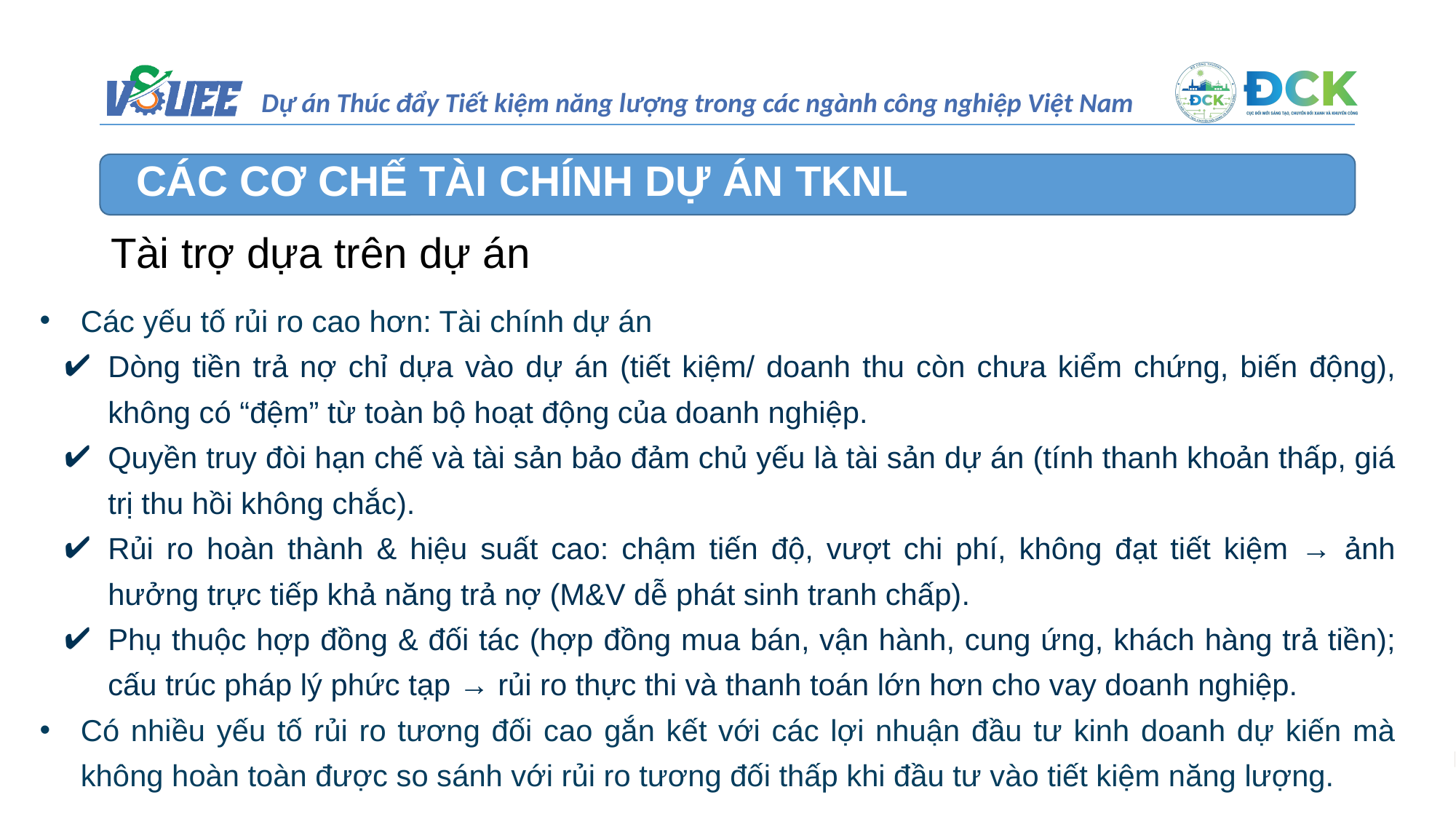

CÁC CƠ CHẾ TÀI CHÍNH DỰ ÁN TKNL
Tài trợ dựa trên dự án
Các yếu tố rủi ro cao hơn: Tài chính dự án
Dòng tiền trả nợ chỉ dựa vào dự án (tiết kiệm/ doanh thu còn chưa kiểm chứng, biến động), không có “đệm” từ toàn bộ hoạt động của doanh nghiệp.
Quyền truy đòi hạn chế và tài sản bảo đảm chủ yếu là tài sản dự án (tính thanh khoản thấp, giá trị thu hồi không chắc).
Rủi ro hoàn thành & hiệu suất cao: chậm tiến độ, vượt chi phí, không đạt tiết kiệm → ảnh hưởng trực tiếp khả năng trả nợ (M&V dễ phát sinh tranh chấp).
Phụ thuộc hợp đồng & đối tác (hợp đồng mua bán, vận hành, cung ứng, khách hàng trả tiền); cấu trúc pháp lý phức tạp → rủi ro thực thi và thanh toán lớn hơn cho vay doanh nghiệp.
Có nhiều yếu tố rủi ro tương đối cao gắn kết với các lợi nhuận đầu tư kinh doanh dự kiến mà không hoàn toàn được so sánh với rủi ro tương đối thấp khi đầu tư vào tiết kiệm năng lượng.